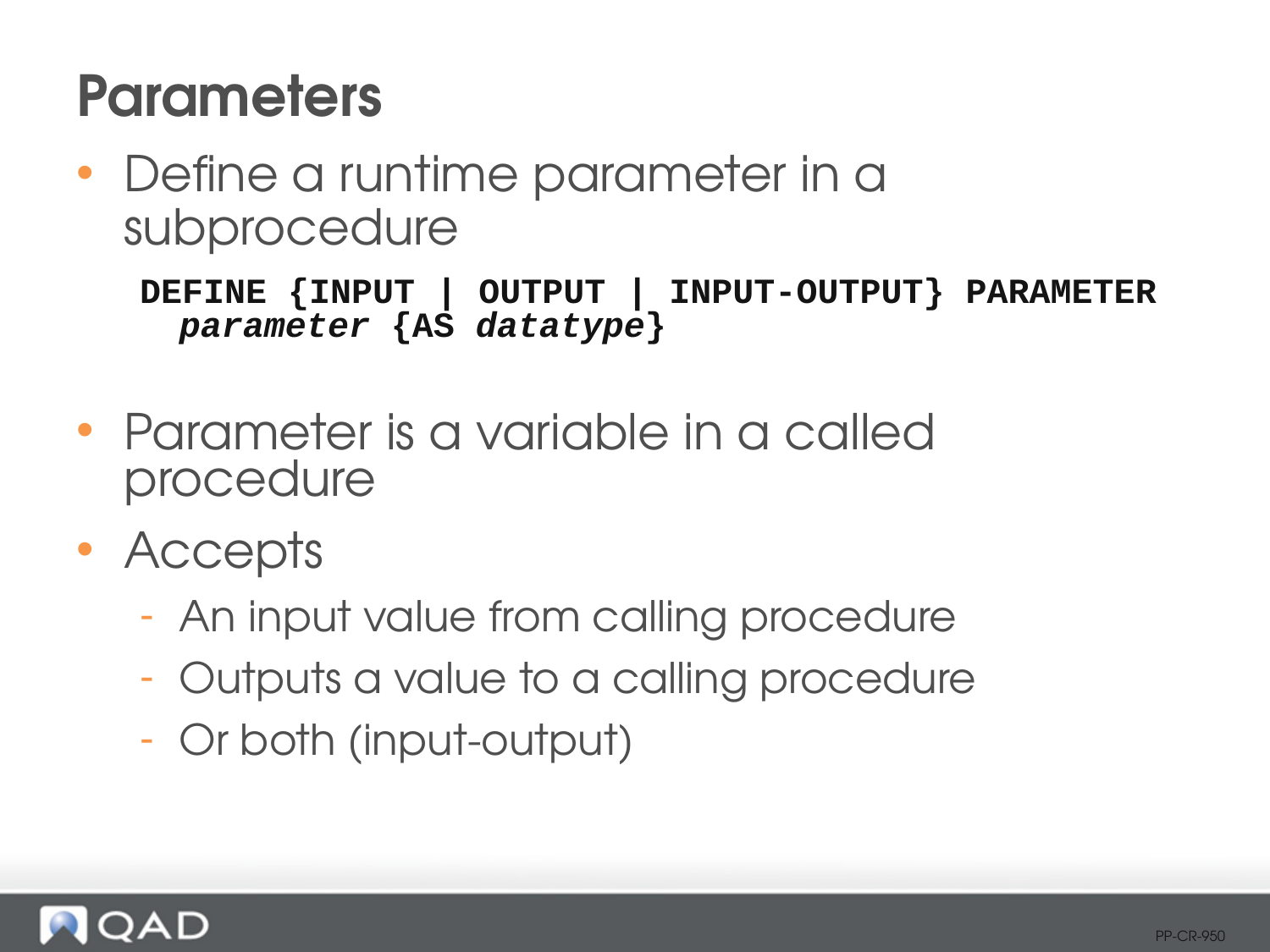

# Parameters
Define a runtime parameter in a
subprocedure
DEFINE {INPUT | OUTPUT | INPUT-OUTPUT} PARAMETER parameter {AS datatype}

Parameter is a variable in a called procedure
Accepts
An input value from calling procedure
Outputs a value to a calling procedure
Or both (input-output)

PP-CR-950